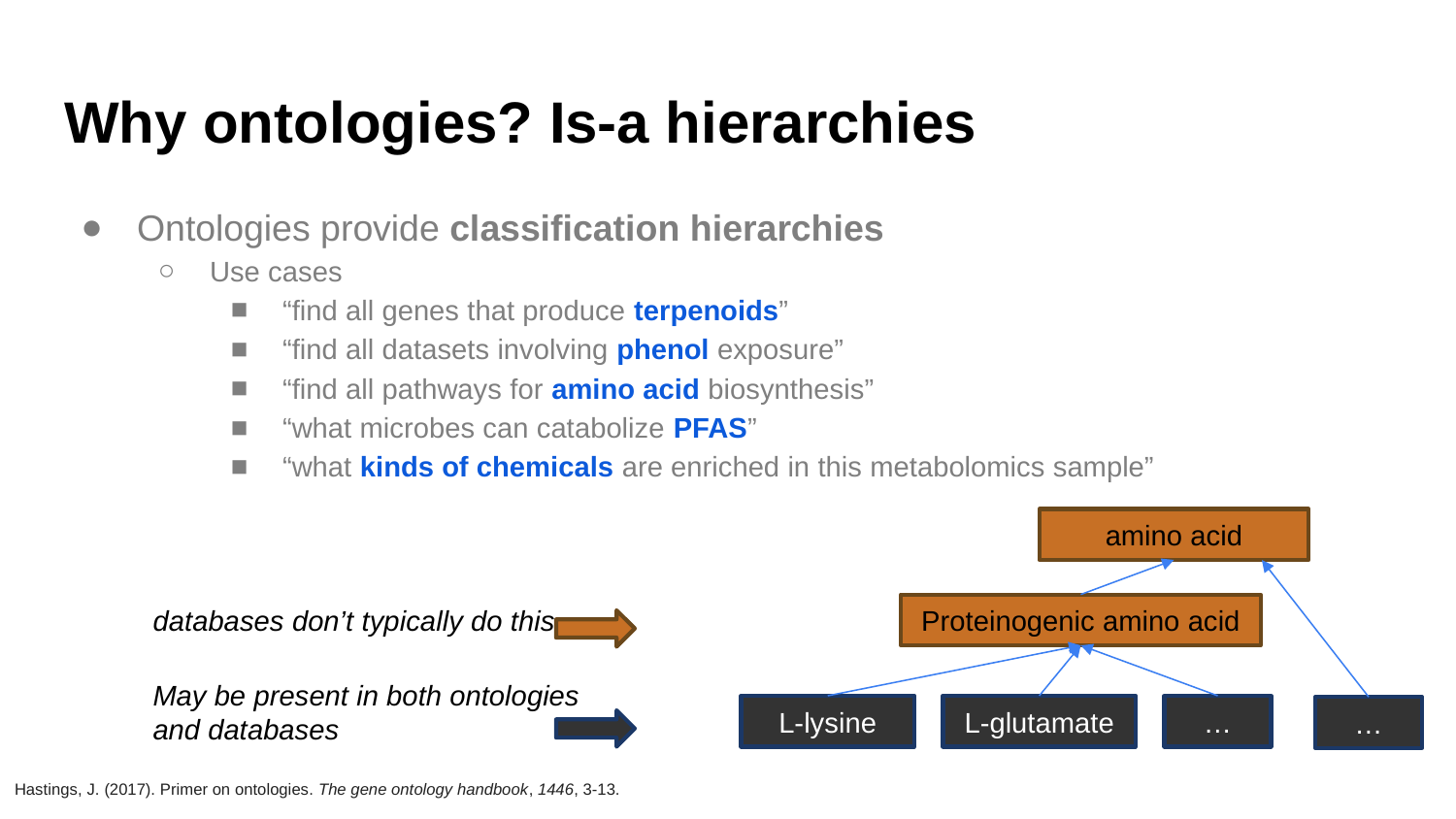

# Why ontologies? Is-a hierarchies
Ontologies provide classification hierarchies
Use cases
“find all genes that produce terpenoids”
“find all datasets involving phenol exposure”
“find all pathways for amino acid biosynthesis”
“what microbes can catabolize PFAS”
“what kinds of chemicals are enriched in this metabolomics sample”

amino acid
Proteinogenic amino acid
databases don’t typically do this

May be present in both ontologies and databases
L-lysine
L-glutamate
…
…

Hastings, J. (2017). Primer on ontologies. The gene ontology handbook, 1446, 3-13.